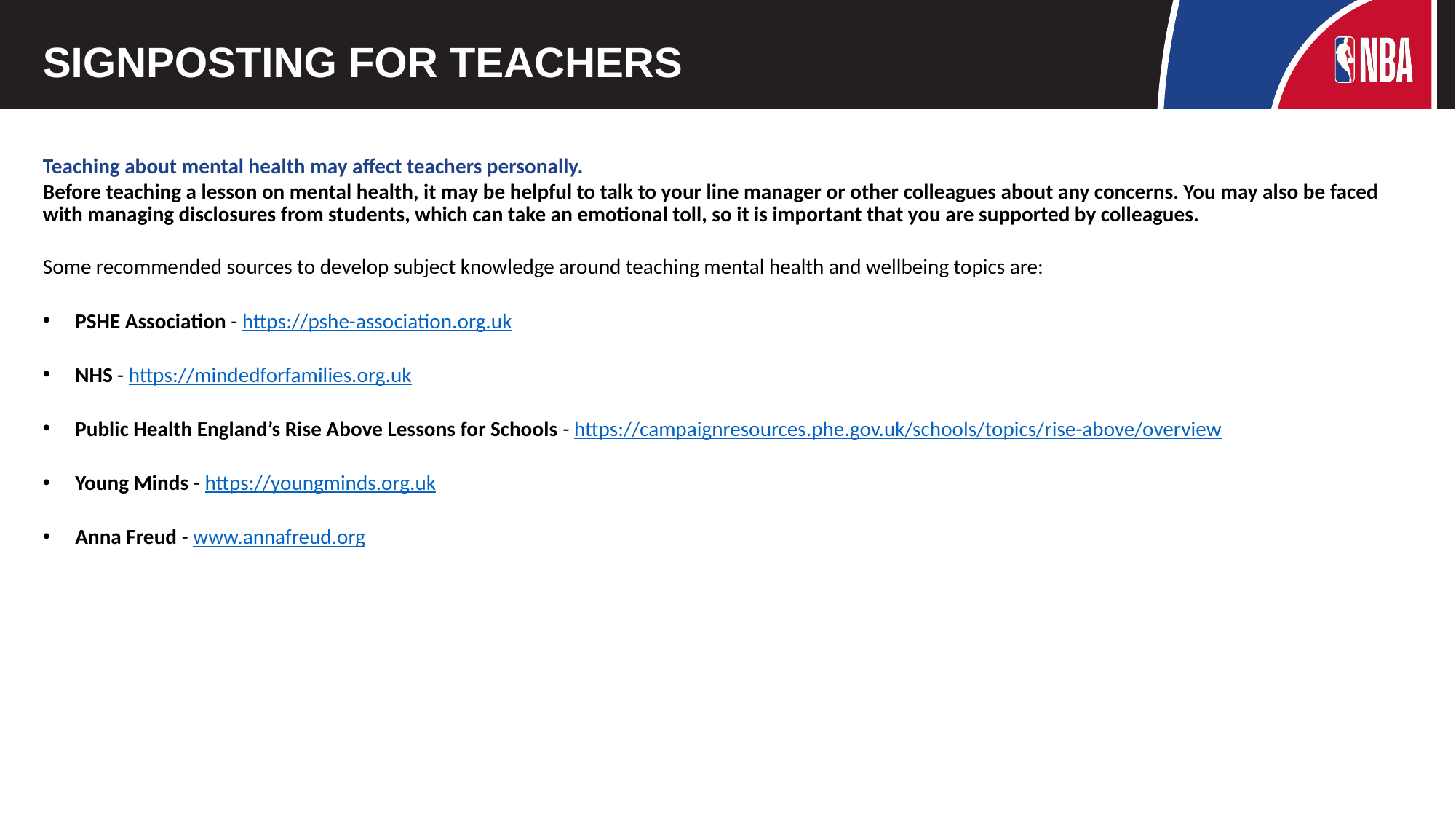

# SIGNPOSTING FOR TEACHERS
Teaching about mental health may affect teachers personally.
Before teaching a lesson on mental health, it may be helpful to talk to your line manager or other colleagues about any concerns. You may also be faced with managing disclosures from students, which can take an emotional toll, so it is important that you are supported by colleagues.

Some recommended sources to develop subject knowledge around teaching mental health and wellbeing topics are:

PSHE Association - https://pshe-association.org.uk
NHS - https://mindedforfamilies.org.uk
Public Health England’s Rise Above Lessons for Schools - https://campaignresources.phe.gov.uk/schools/topics/rise-above/overview
Young Minds - https://youngminds.org.uk
Anna Freud - www.annafreud.org